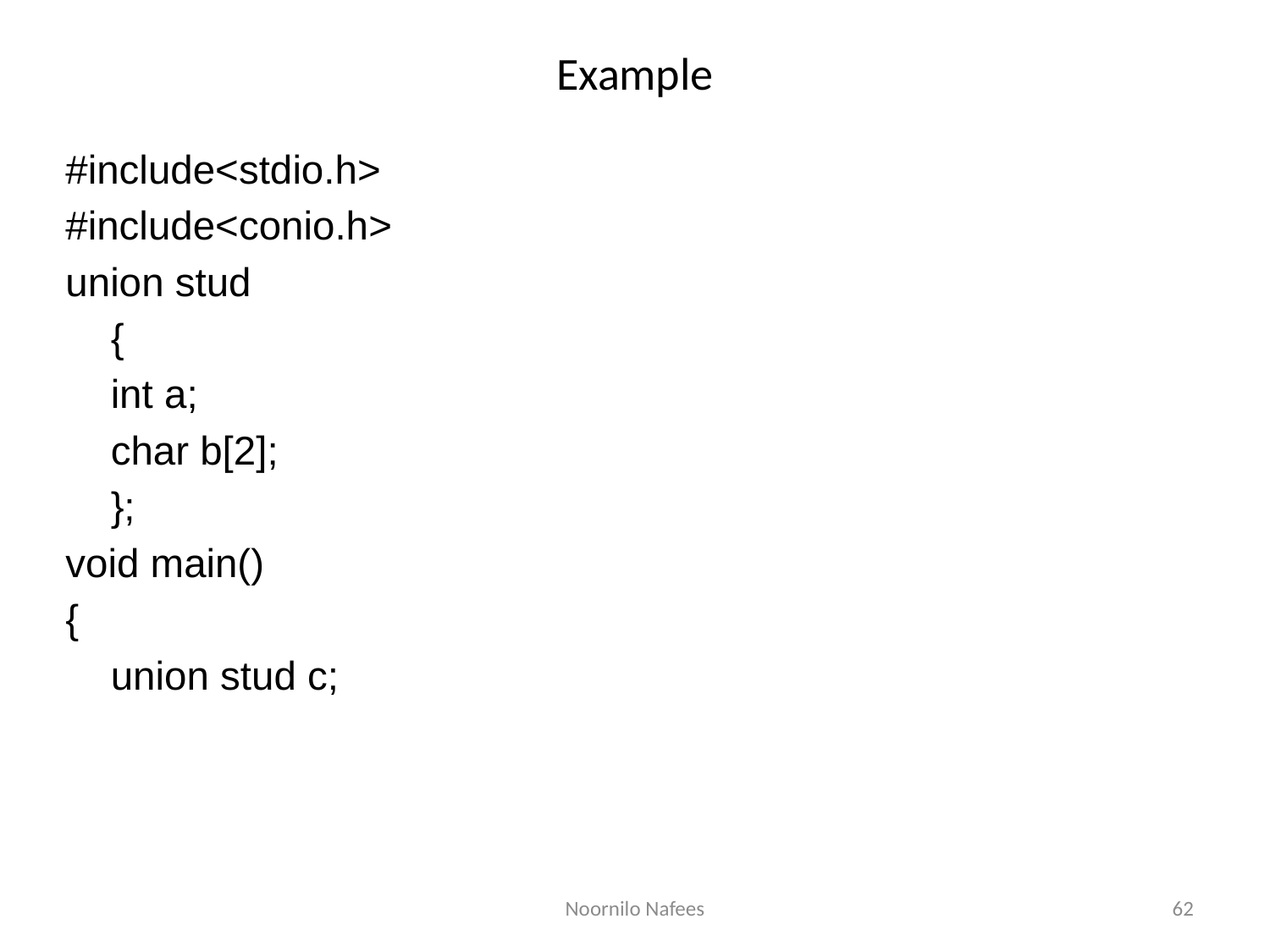

# Example
#include<stdio.h>
#include<conio.h>
union stud
	{
		int a;
		char b[2];
	};
void main()
{
	union stud c;

Noornilo Nafees
62